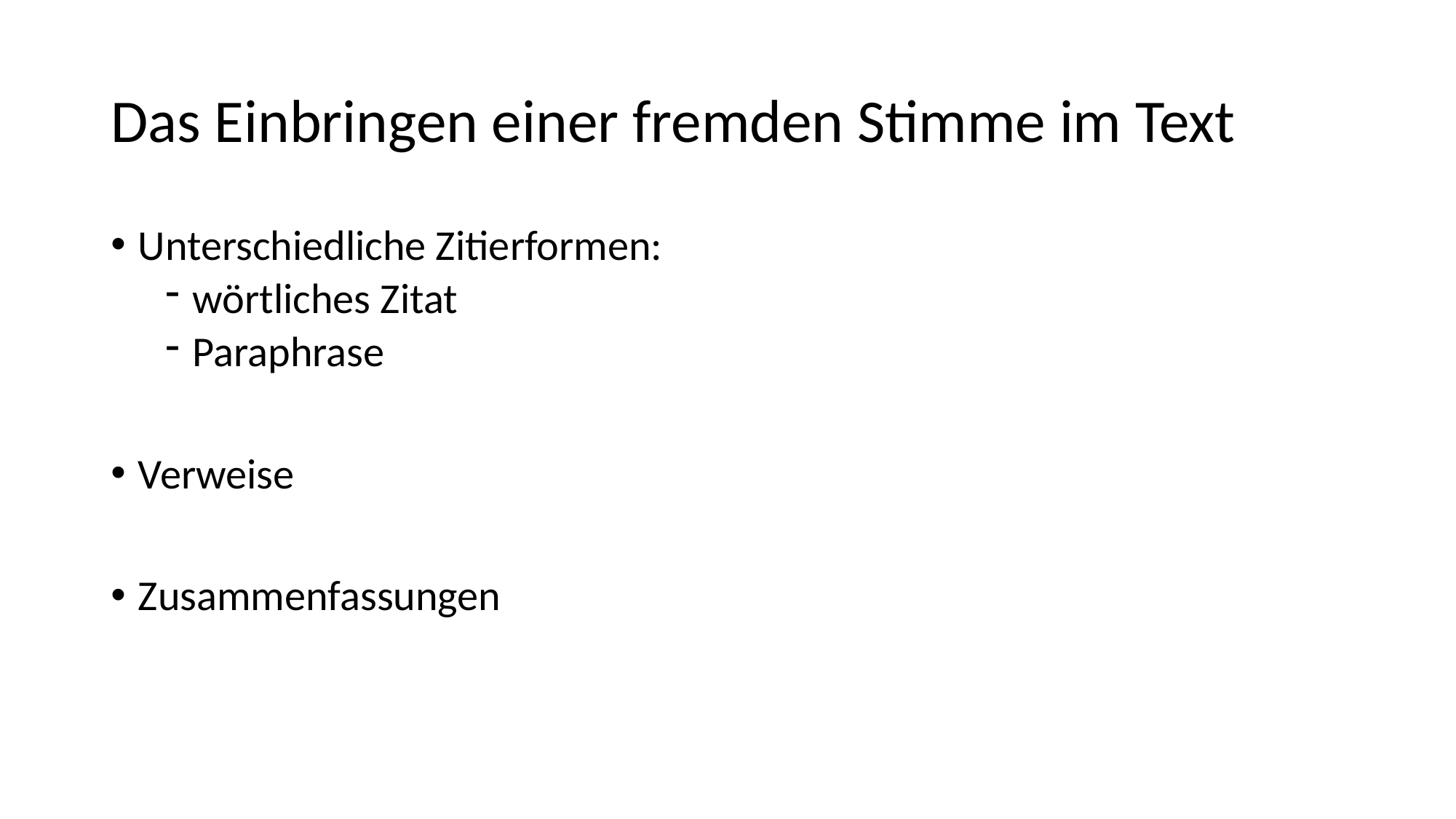

# Das Einbringen einer fremden Stimme im Text
Unterschiedliche Zitierformen:
wörtliches Zitat
Paraphrase

Verweise

Zusammenfassungen